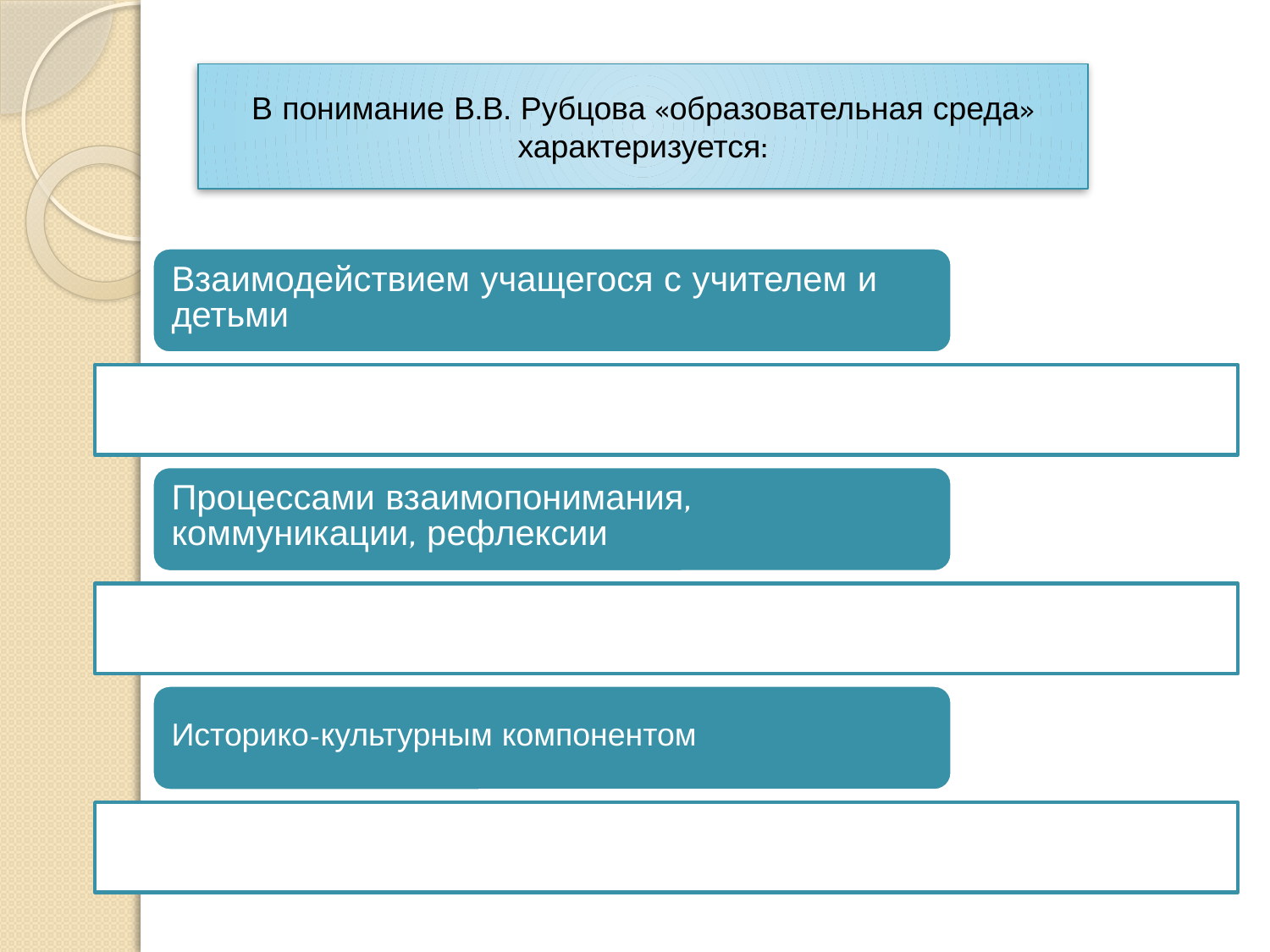

В понимание В.В. Рубцова «образовательная среда» характеризуется:
Взаимодействием учащегося с учителем и детьми
Процессами взаимопонимания, коммуникации, рефлексии
Историко-культурным компонентом